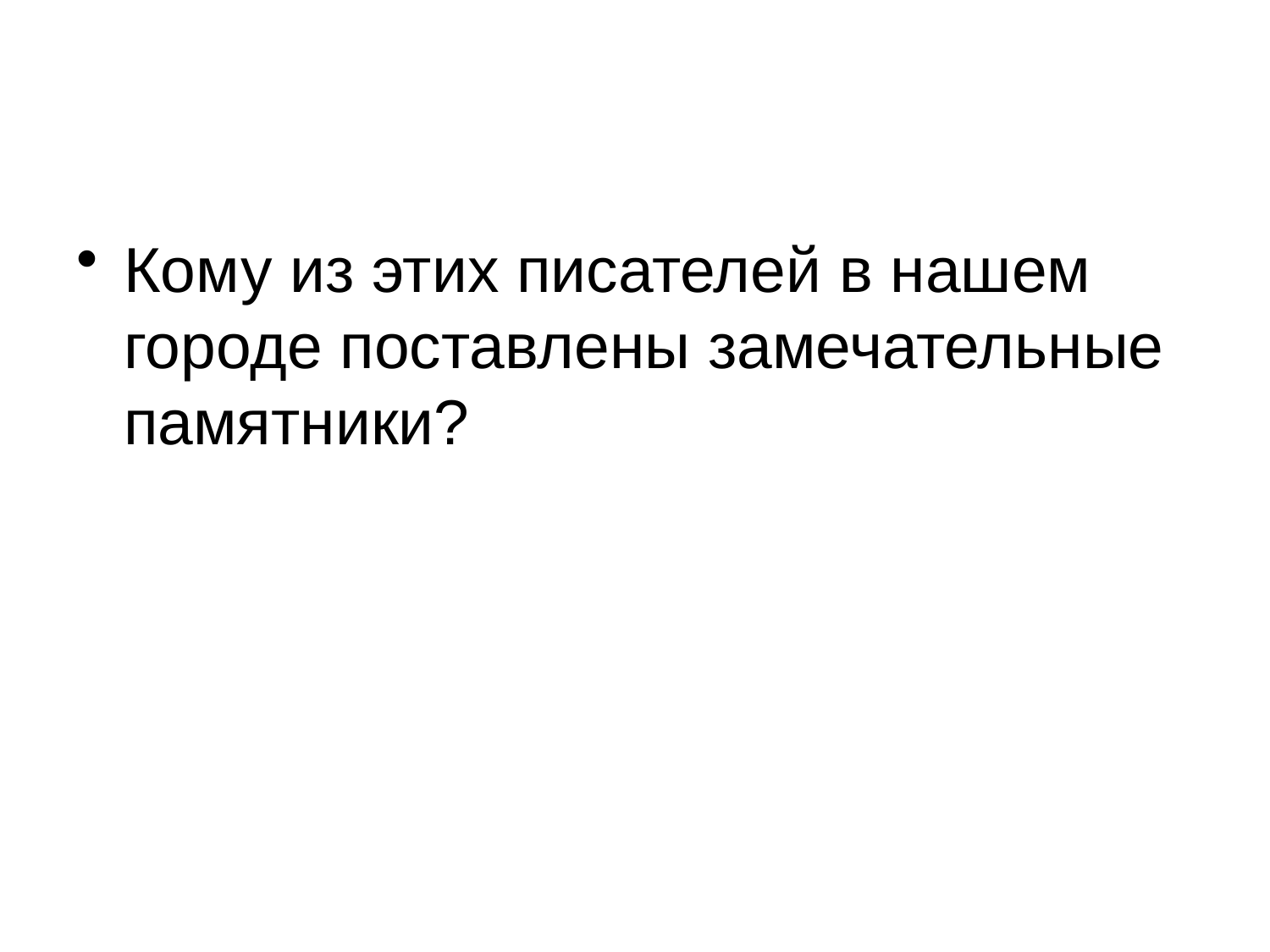

#
Кому из этих писателей в нашем городе поставлены замечательные памятники?